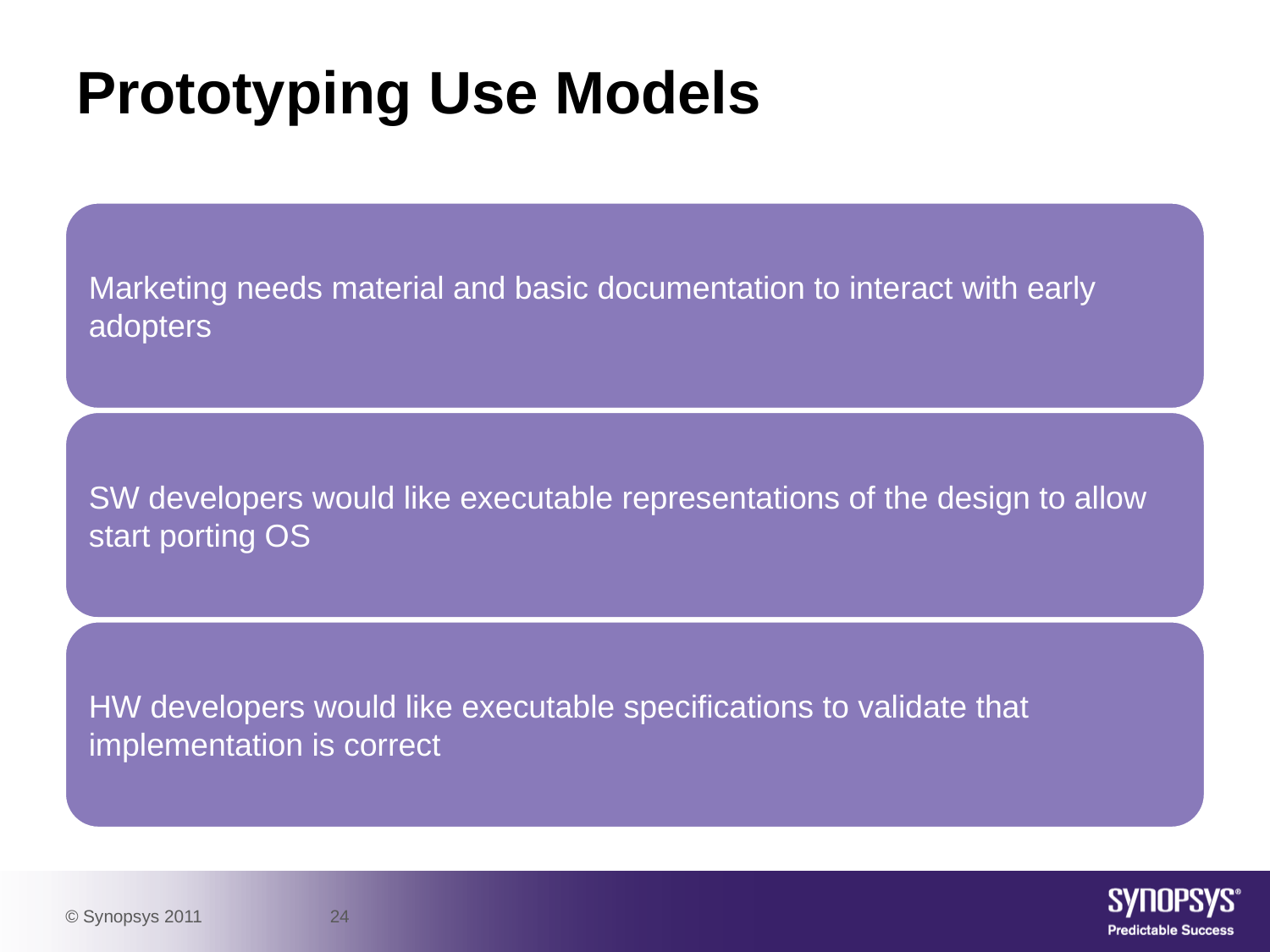

# Prototyping Use Models
Marketing needs material and basic documentation to interact with early adopters
SW developers would like executable representations of the design to allow start porting OS
HW developers would like executable specifications to validate that implementation is correct